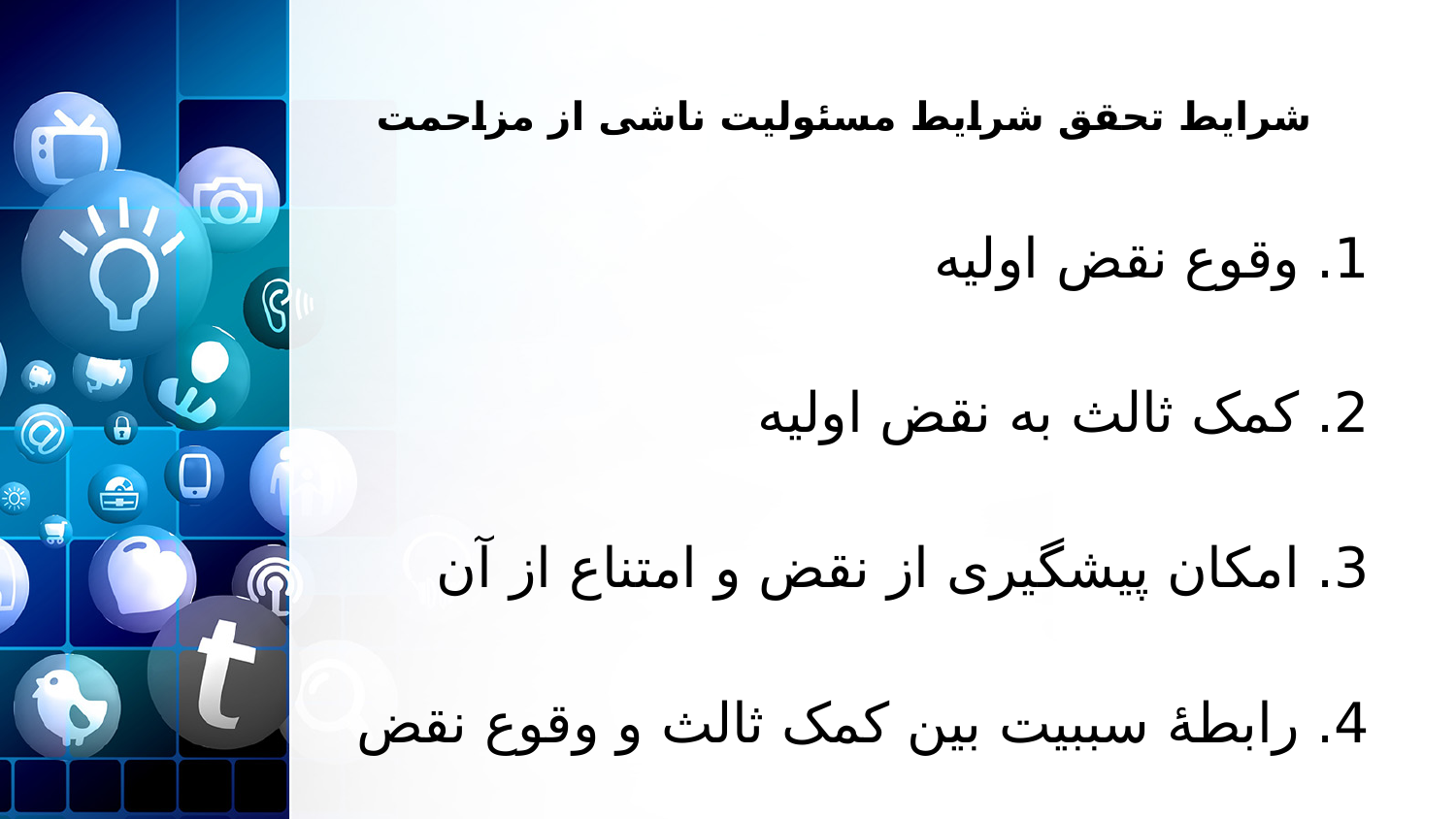

# شرایط تحقق شرایط مسئولیت ناشی از مزاحمت
1. وقوع نقض اولیه

2. کمک ثالث به نقض اولیه

3. امکان پیشگیری از نقض و امتناع از آن

4. رابطۀ سببیت بین کمک ثالث و وقوع نقض